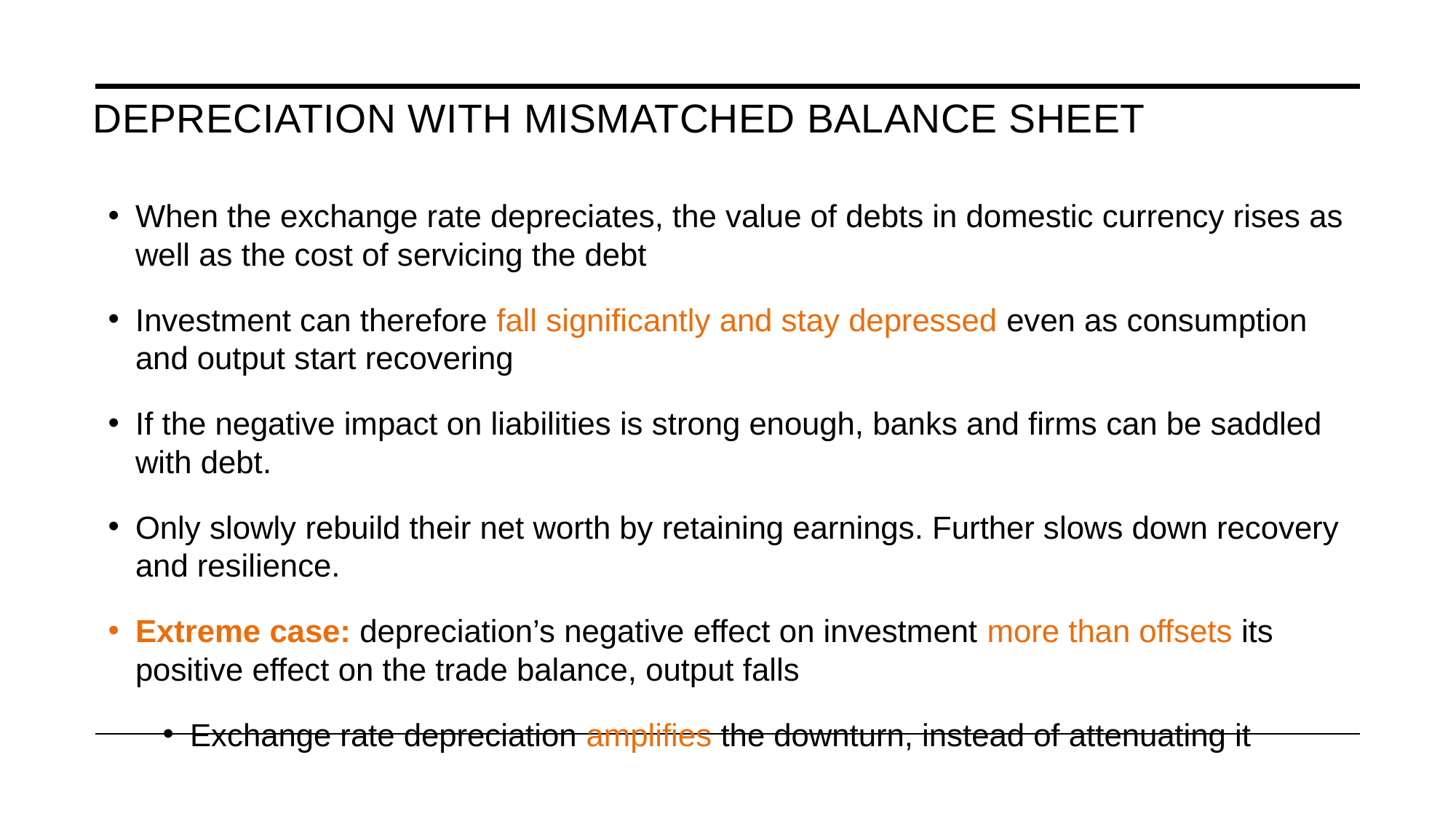

# Depreciation with mismatched balance sheet
When the exchange rate depreciates, the value of debts in domestic currency rises as well as the cost of servicing the debt
Investment can therefore fall significantly and stay depressed even as consumption and output start recovering
If the negative impact on liabilities is strong enough, banks and firms can be saddled with debt.
Only slowly rebuild their net worth by retaining earnings. Further slows down recovery and resilience.
Extreme case: depreciation’s negative effect on investment more than offsets its positive effect on the trade balance, output falls
Exchange rate depreciation amplifies the downturn, instead of attenuating it